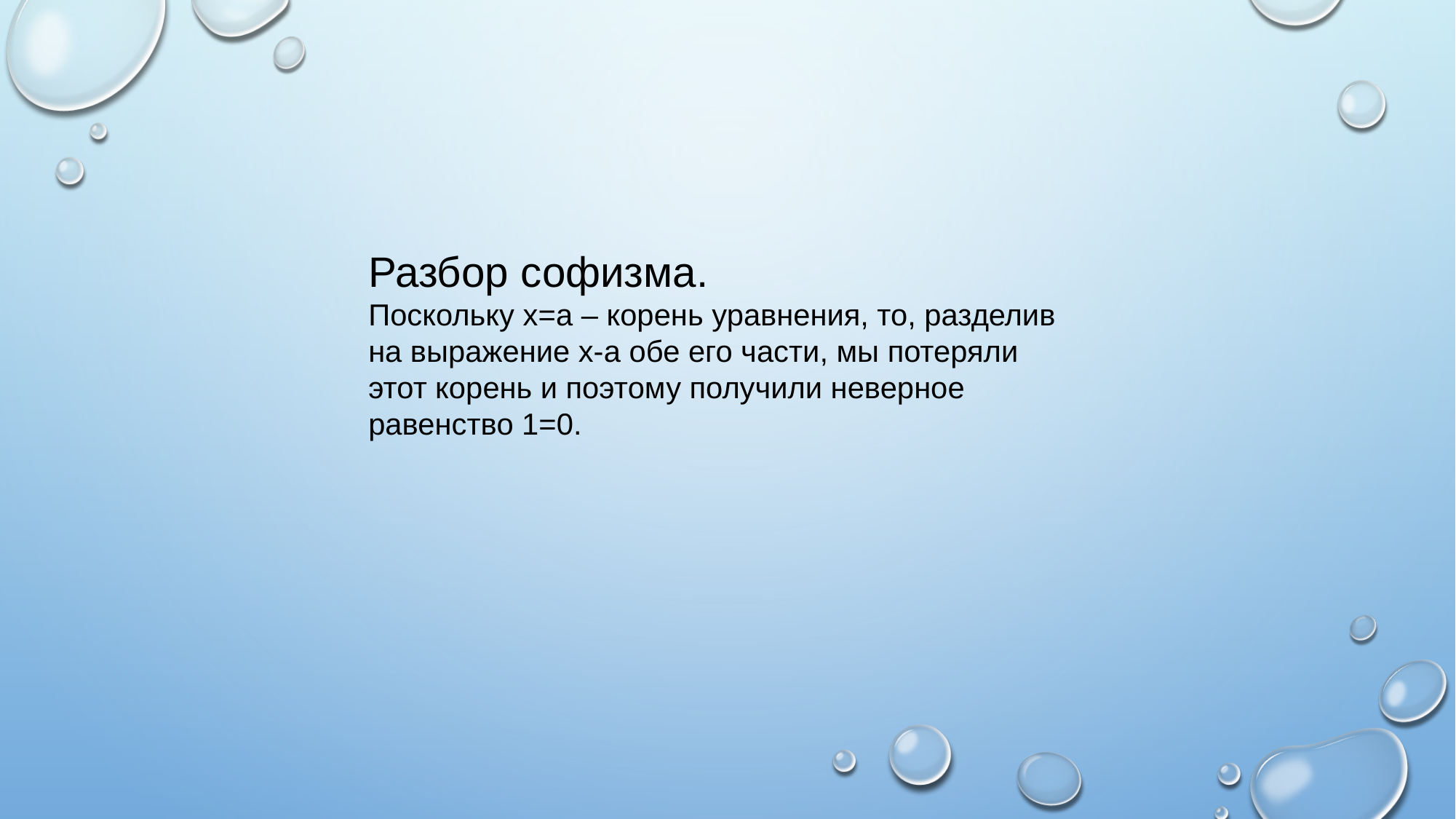

Разбор софизма.
Поскольку x=a – корень уравнения, то, разделив на выражение x-a обе его части, мы потеряли этот корень и поэтому получили неверное равенство 1=0.